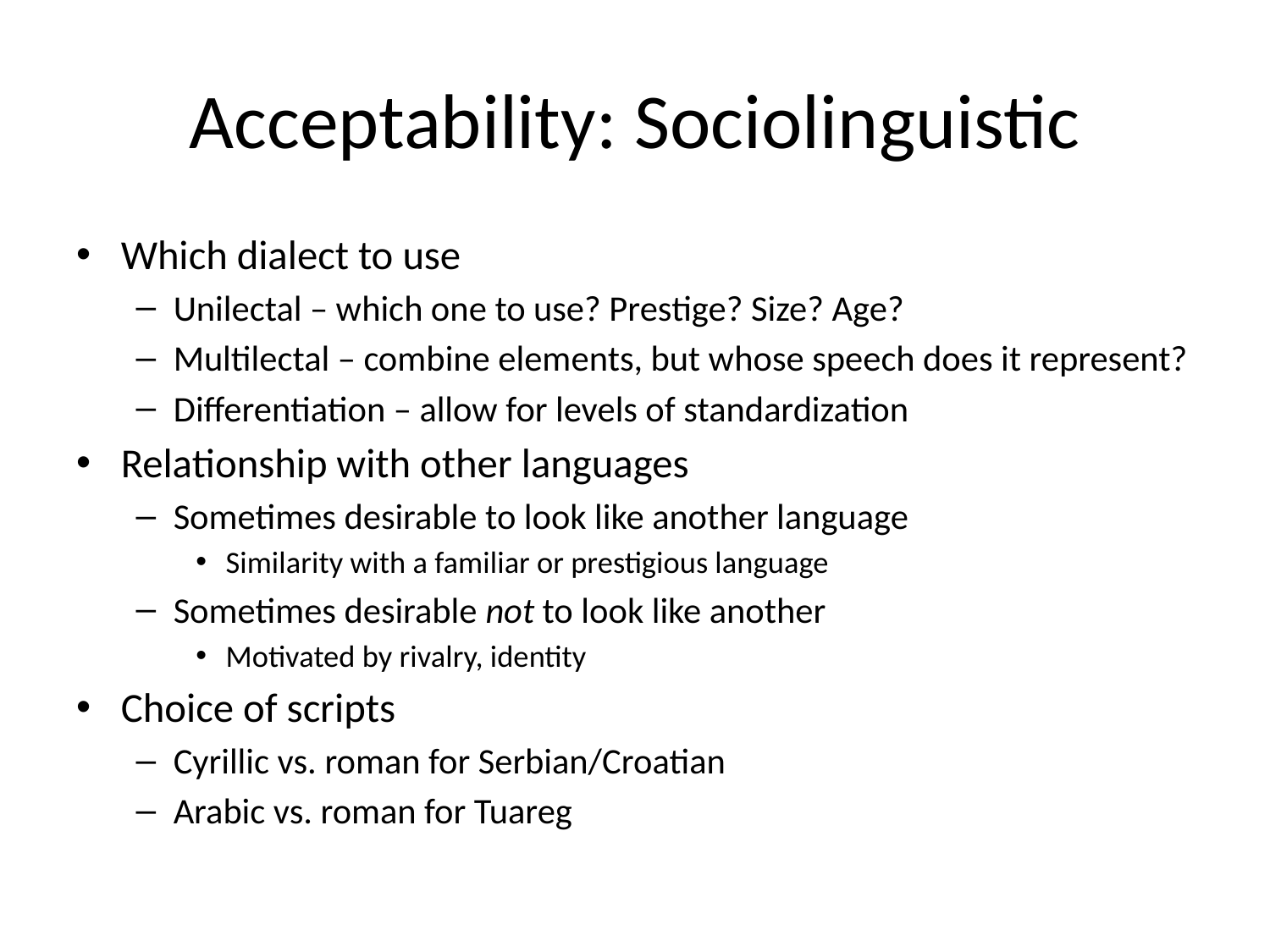

# Acceptability: Sociolinguistic
Which dialect to use
Unilectal – which one to use? Prestige? Size? Age?
Multilectal – combine elements, but whose speech does it represent?
Differentiation – allow for levels of standardization
Relationship with other languages
Sometimes desirable to look like another language
Similarity with a familiar or prestigious language
Sometimes desirable not to look like another
Motivated by rivalry, identity
Choice of scripts
Cyrillic vs. roman for Serbian/Croatian
Arabic vs. roman for Tuareg